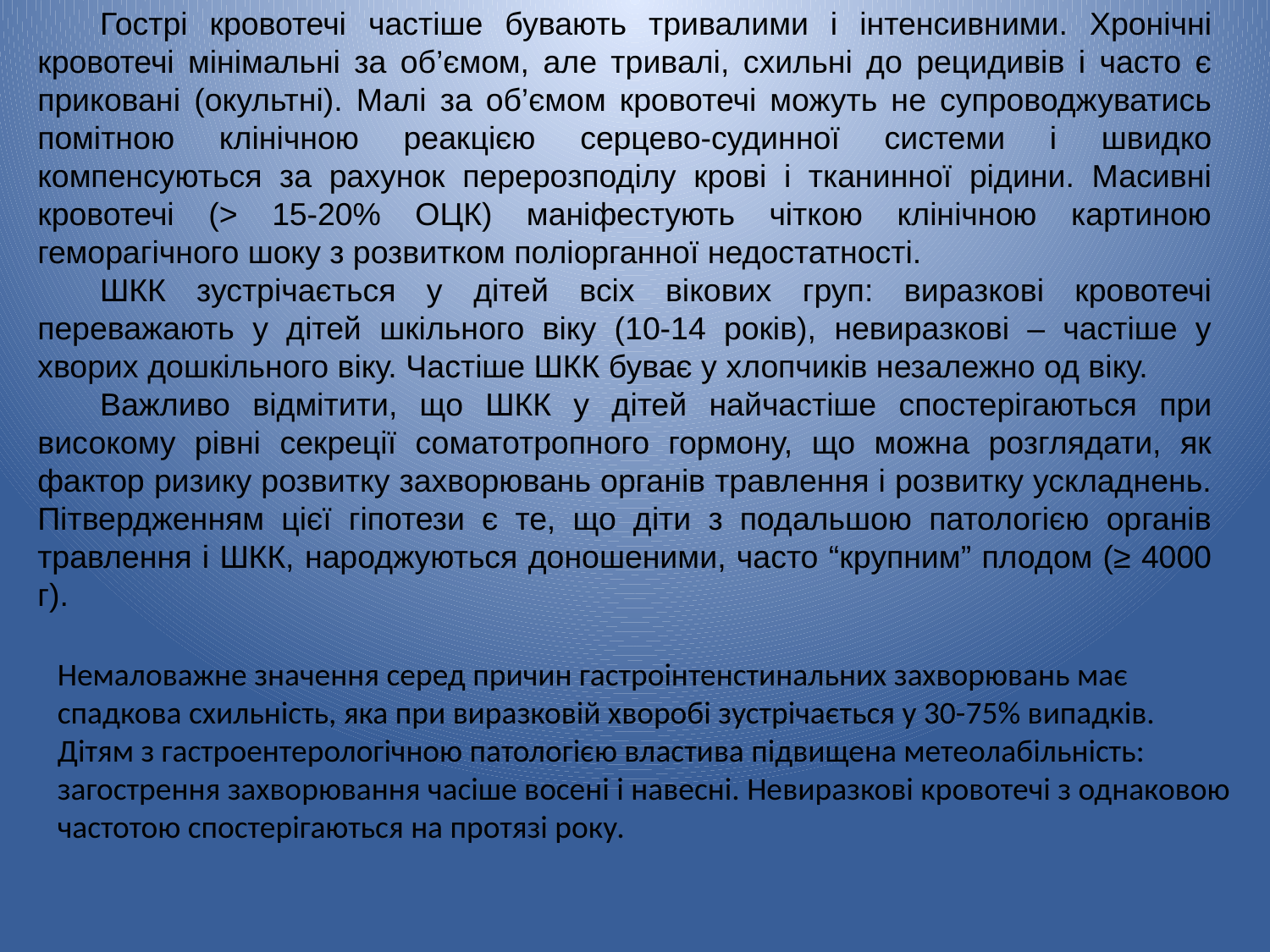

Гострі кровотечі частіше бувають тривалими і інтенсивними. Хронічні кровотечі мінімальні за об’ємом, але тривалі, схильні до рецидивів і часто є приковані (окультні). Малі за об’ємом кровотечі можуть не супроводжуватись помітною клінічною реакцією серцево-судинної системи і швидко компенсуються за рахунок перерозподілу крові і тканинної рідини. Масивні кровотечі (> 15-20% ОЦК) маніфестують чіткою клінічною картиною геморагічного шоку з розвитком поліорганної недостатності.
ШКК зустрічається у дітей всіх вікових груп: виразкові кровотечі переважають у дітей шкільного віку (10-14 років), невиразкові – частіше у хворих дошкільного віку. Частіше ШКК буває у хлопчиків незалежно од віку.
Важливо відмітити, що ШКК у дітей найчастіше спостерігаються при високому рівні секреції соматотропного гормону, що можна розглядати, як фактор ризику розвитку захворювань органів травлення і розвитку ускладнень. Пітвердженням цієї гіпотези є те, що діти з подальшою патологією органів травлення і ШКК, народжуються доношеними, часто “крупним” плодом (≥ 4000 г).
Немаловажне значення серед причин гастроінтенстинальних захворювань має спадкова схильність, яка при виразковій хворобі зустрічається у 30-75% випадків. Дітям з гастроентерологічною патологією властива підвищена метеолабільність: загострення захворювання часіше восені і навесні. Невиразкові кровотечі з однаковою частотою спостерігаються на протязі року.